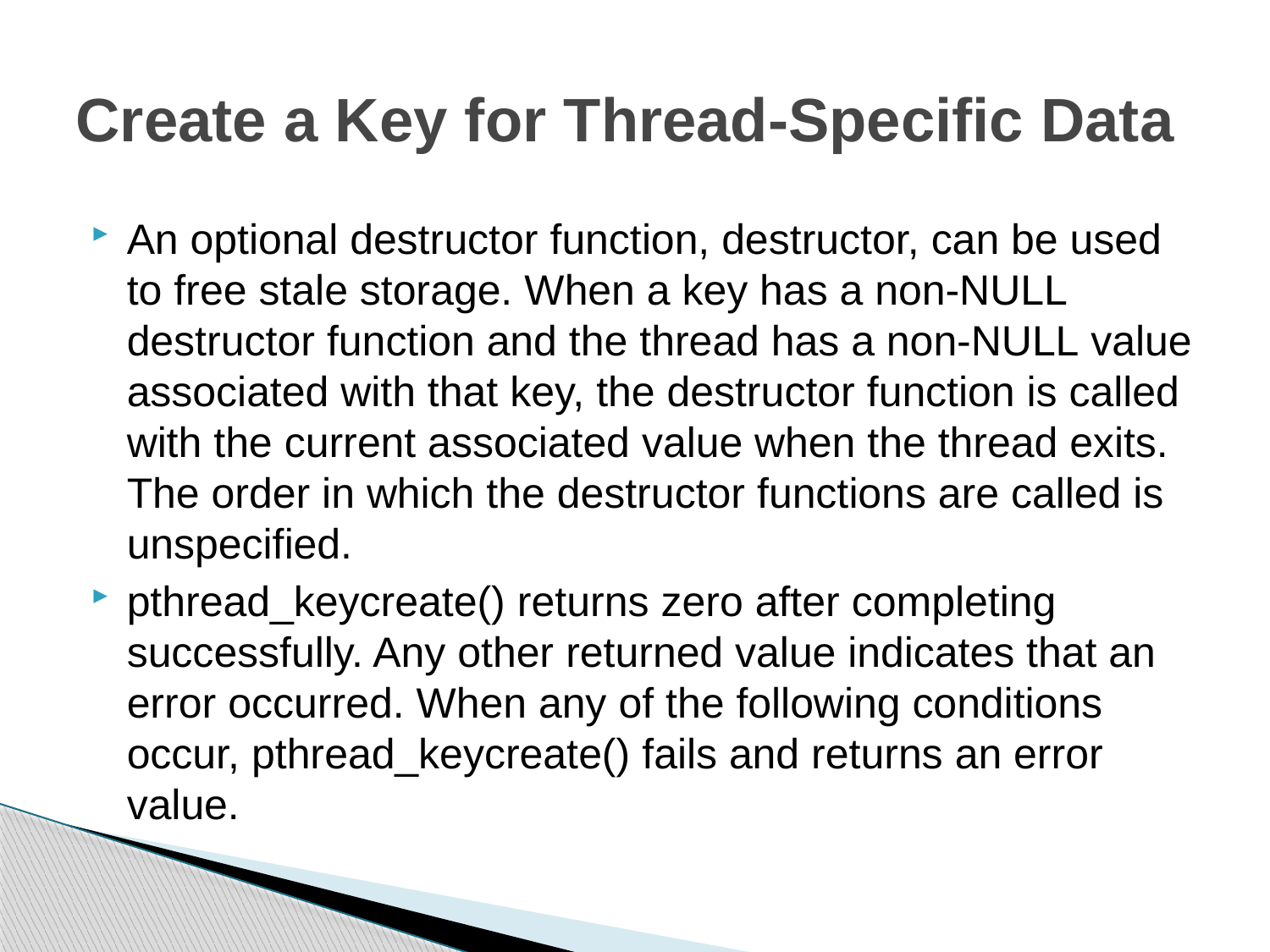

# Create a Key for Thread-Specific Data
An optional destructor function, destructor, can be used to free stale storage. When a key has a non-NULL destructor function and the thread has a non-NULL value associated with that key, the destructor function is called with the current associated value when the thread exits. The order in which the destructor functions are called is unspecified.
pthread_keycreate() returns zero after completing successfully. Any other returned value indicates that an error occurred. When any of the following conditions occur, pthread_keycreate() fails and returns an error value.